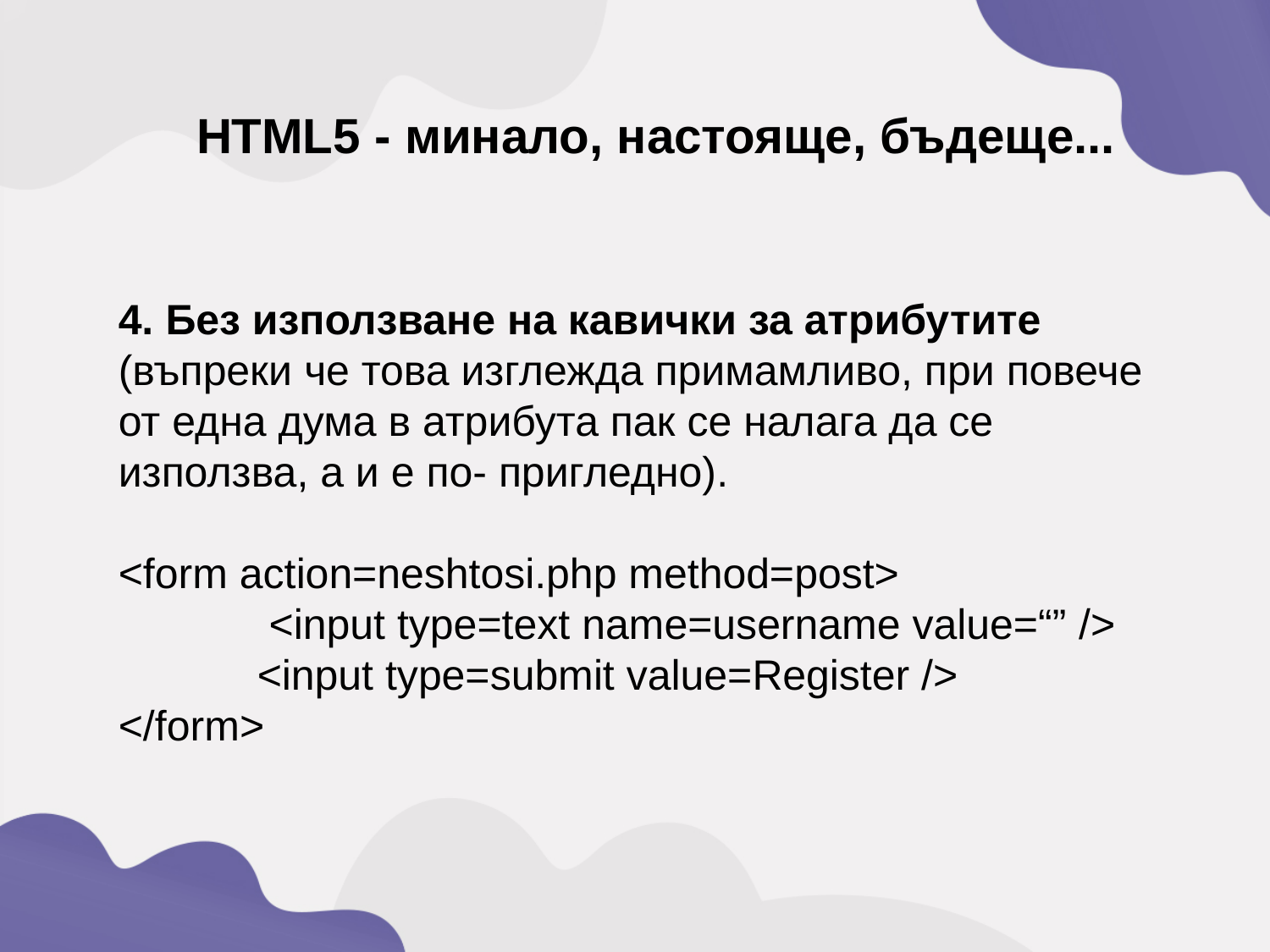

HTML5 - минало, настояще, бъдеще...
4. Без използване на кавички за атрибутите (въпреки че това изглежда примамливо, при повече от една дума в атрибута пак се налага да се използва, а и е по- пригледно).
<form action=neshtosi.php method=post>
	  <input type=text name=username value=“” />
 	 <input type=submit value=Register />
</form>